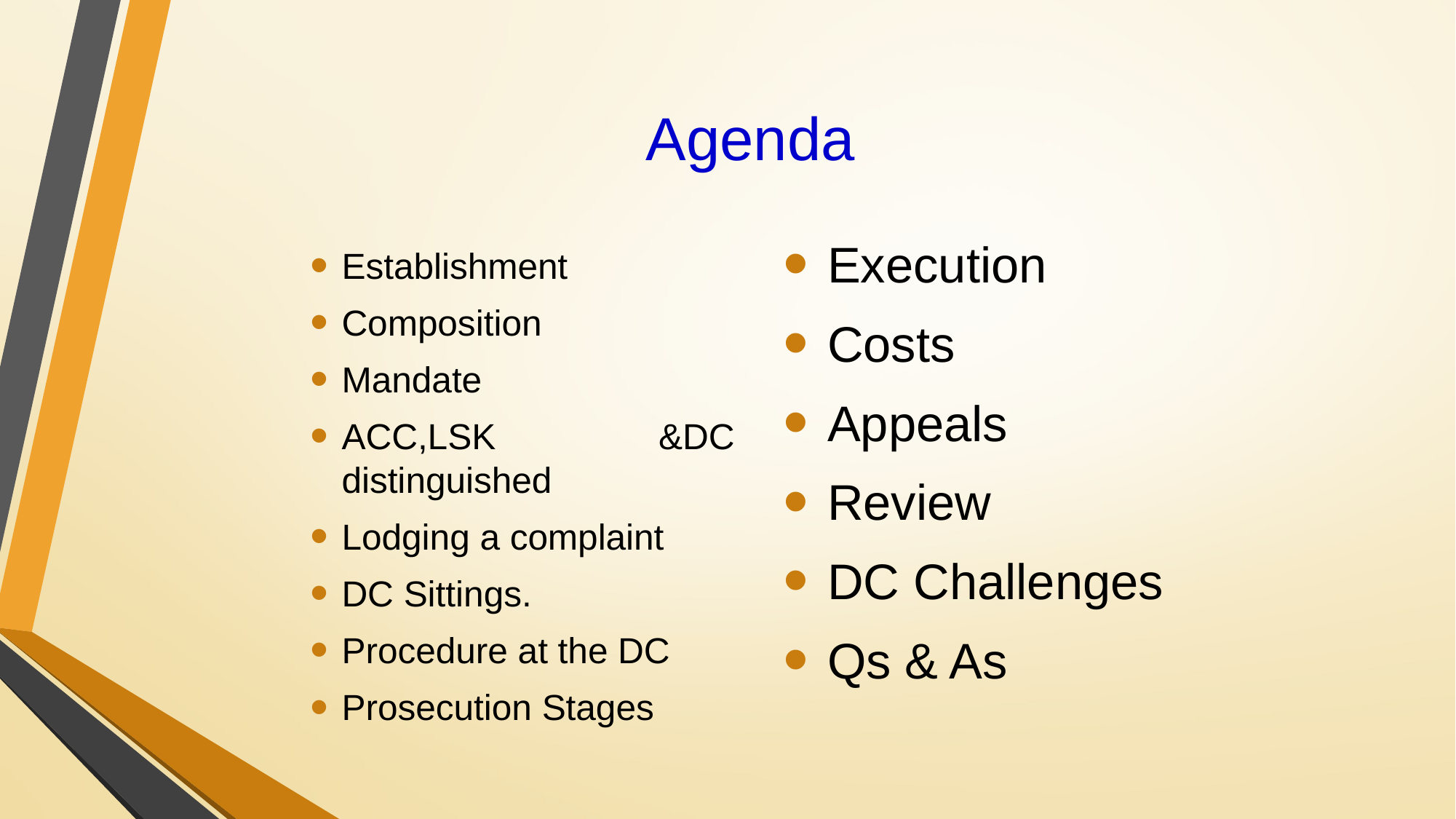

# Agenda

Establishment
Composition
Mandate
ACC,LSK &DC distinguished
Lodging a complaint
DC Sittings.
Procedure at the DC
Prosecution Stages

Execution
Costs
Appeals
Review
DC Challenges
Qs & As